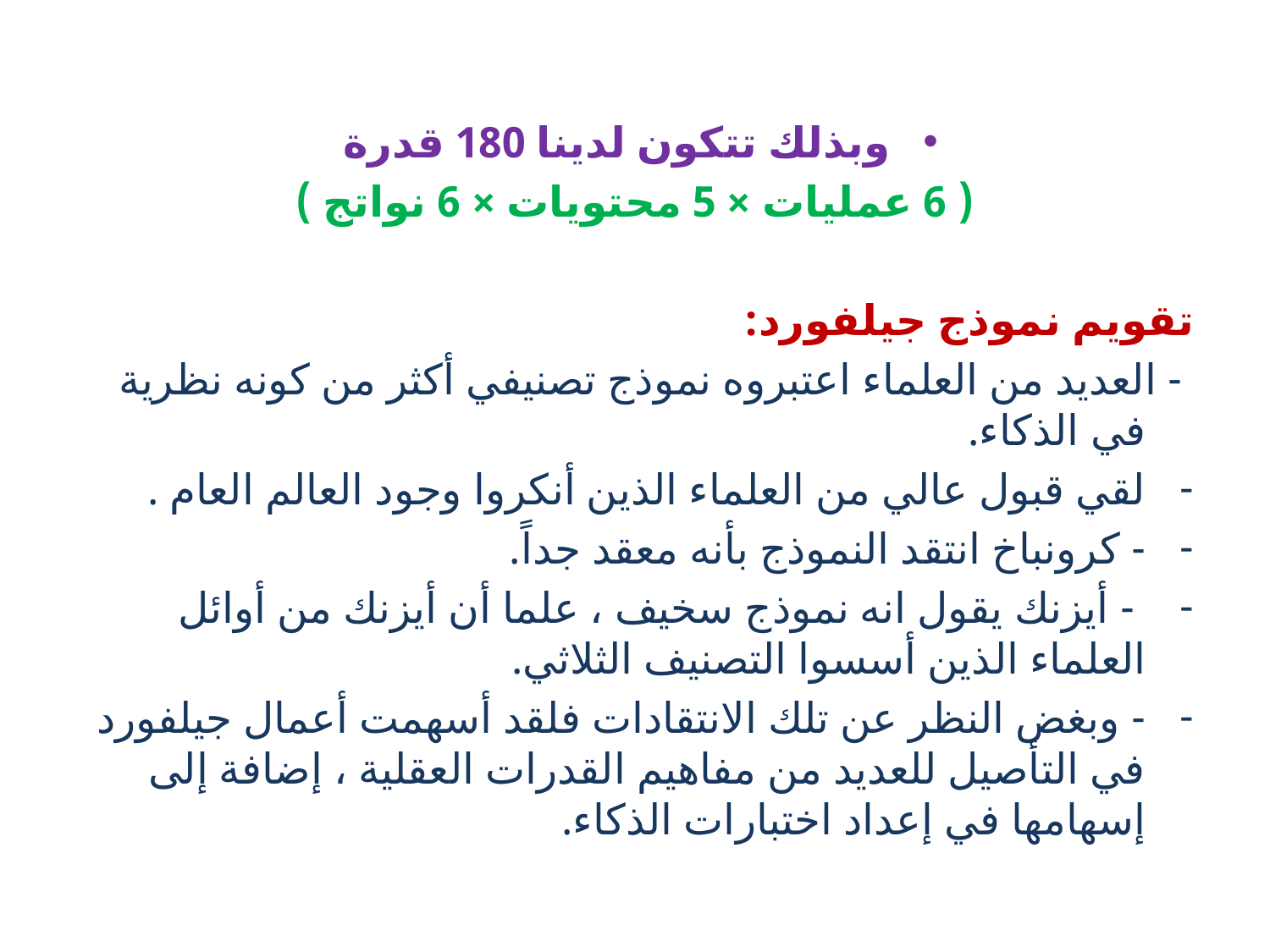

وبذلك تتكون لدينا 180 قدرة
( 6 عمليات × 5 محتويات × 6 نواتج )

تقويم نموذج جيلفورد:
 - العديد من العلماء اعتبروه نموذج تصنيفي أكثر من كونه نظرية في الذكاء.
لقي قبول عالي من العلماء الذين أنكروا وجود العالم العام .
- كرونباخ انتقد النموذج بأنه معقد جداً.
 - أيزنك يقول انه نموذج سخيف ، علما أن أيزنك من أوائل العلماء الذين أسسوا التصنيف الثلاثي.
- وبغض النظر عن تلك الانتقادات فلقد أسهمت أعمال جيلفورد في التأصيل للعديد من مفاهيم القدرات العقلية ، إضافة إلى إسهامها في إعداد اختبارات الذكاء.